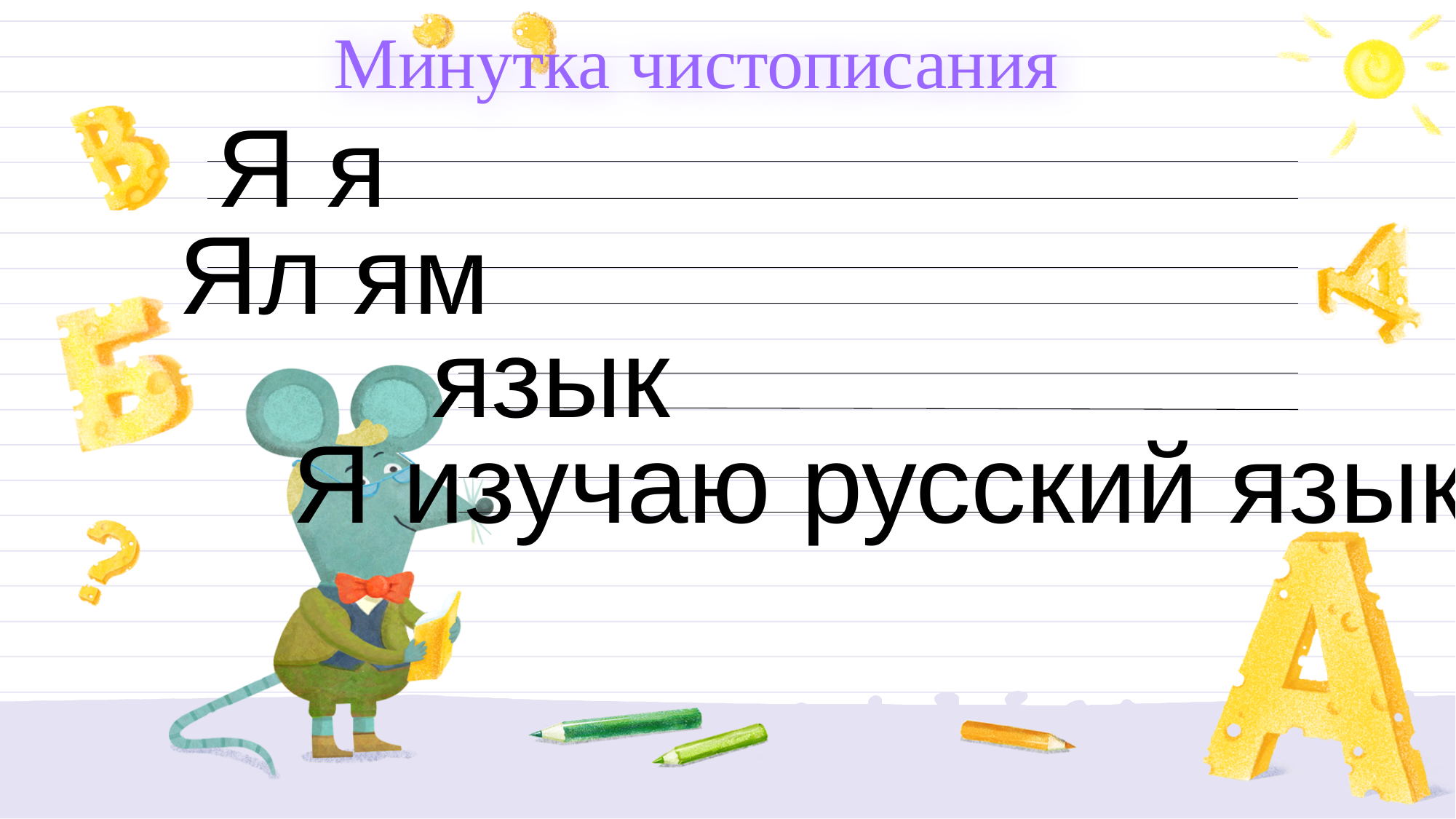

Я я
# Минутка чистописания
Ял ям
язык
Я изучаю русский язык.